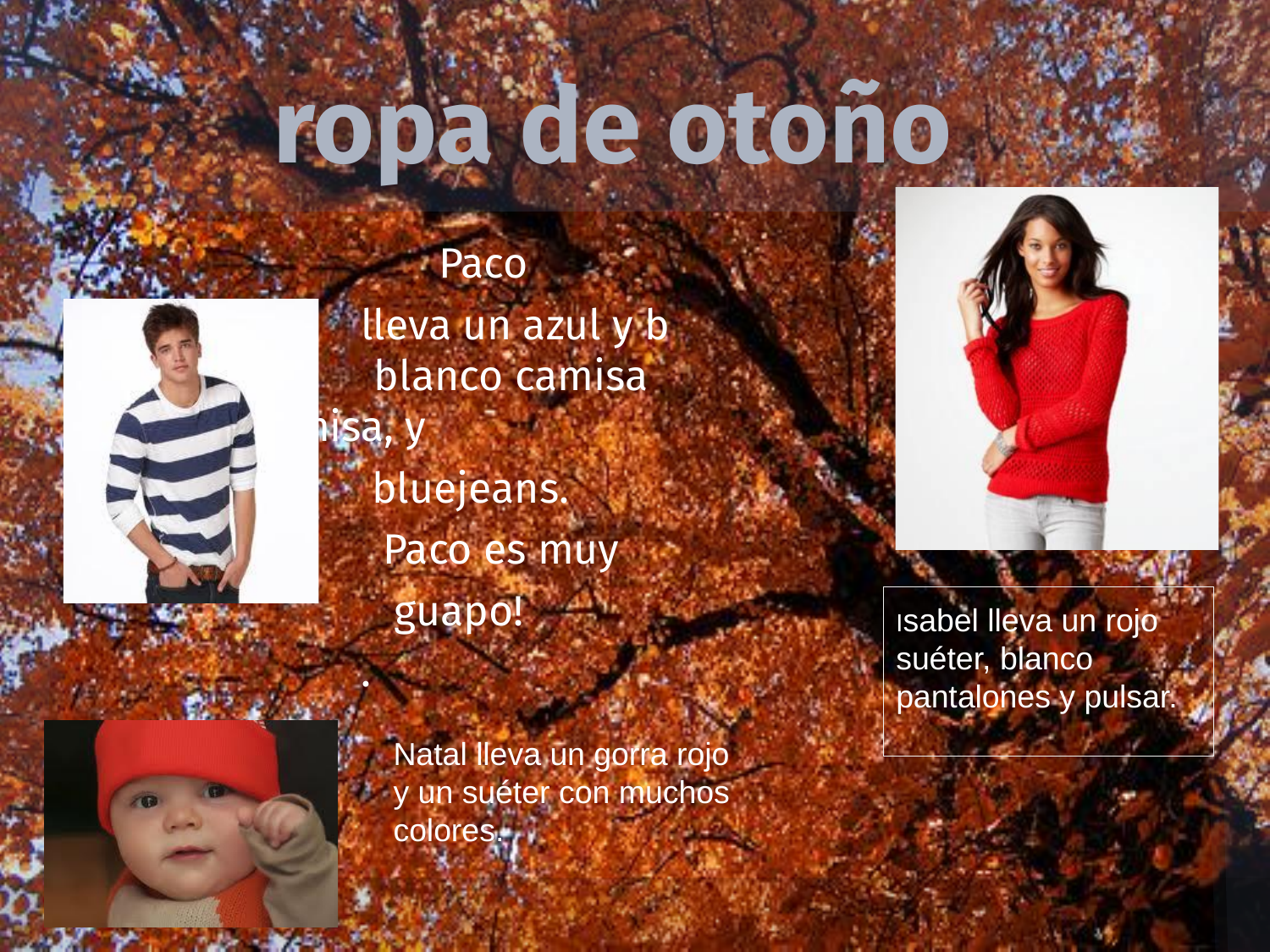

# ropa de otoño

                                             Paco
                           lleva un azul y b                             blanco camisa                   camisa, y
                            bluejeans.
                             Paco es muy
                              guapo!
                           .

Isabel lleva un rojo suéter, blanco pantalones y pulsar.

Natal lleva un gorra rojo y un suéter con muchos colores.